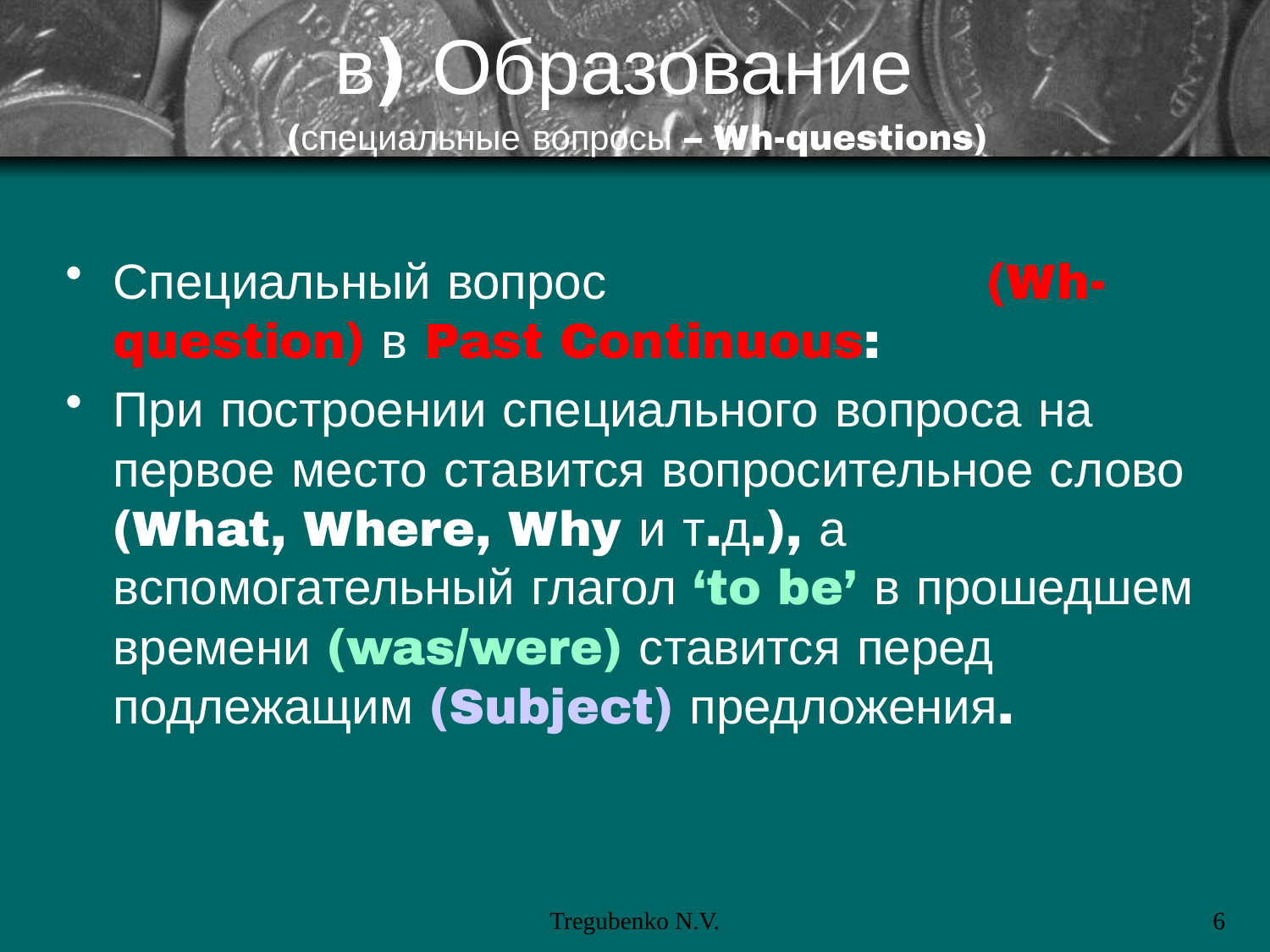

# в) Образование (специальные вопросы – Wh-questions)
Специальный вопрос                       (Wh-question) в Past Continuous:
При построении специального вопроса на первое место ставится вопросительное слово (What, Where, Why и т.д.), а вспомогательный глагол ‘to be’ в прошедшем времени (was/were) ставится перед подлежащим (Subject) предложения.
Tregubenko N.V.
6